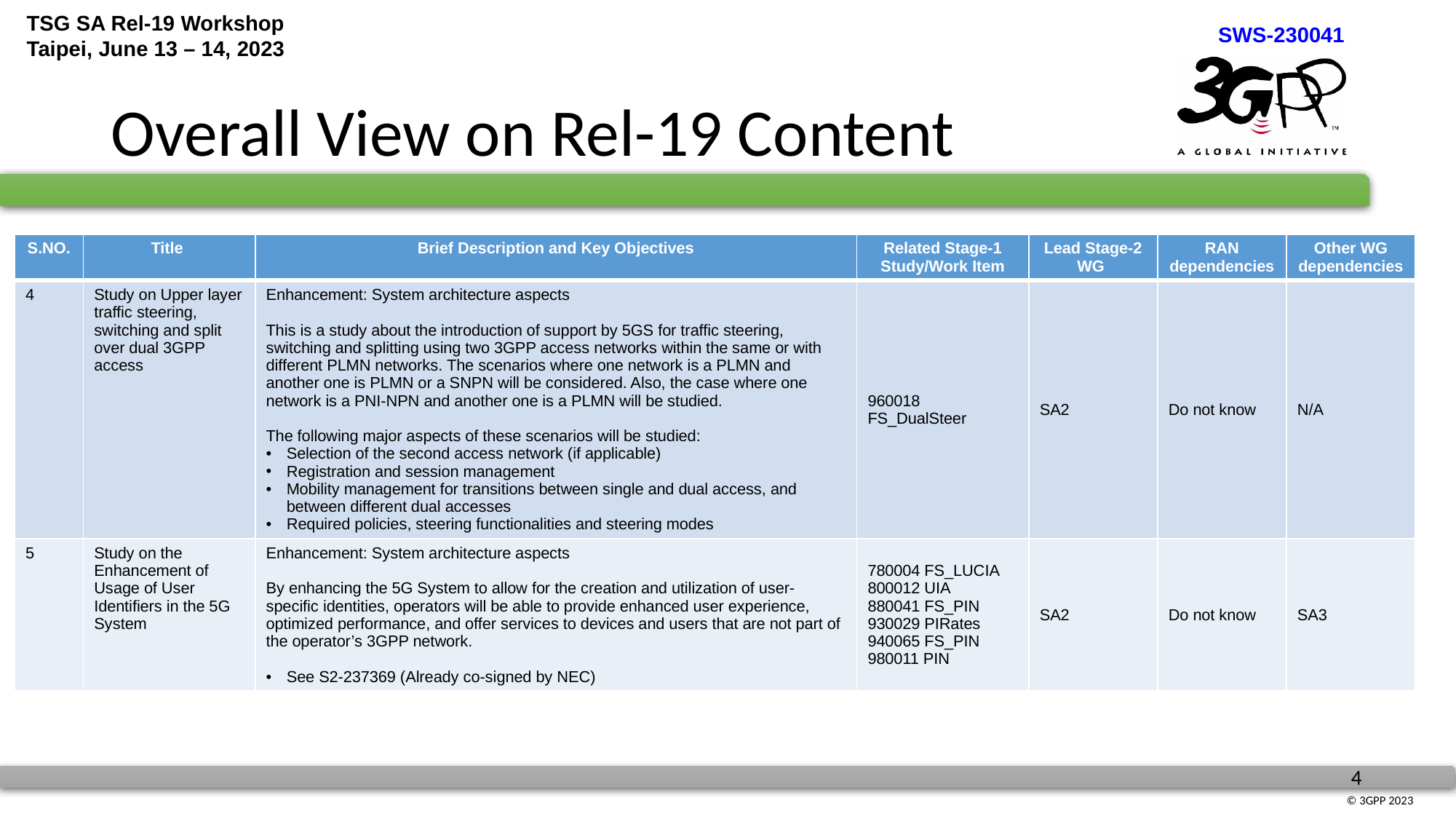

# Overall View on Rel-19 Content
| S.NO. | Title | Brief Description and Key Objectives | Related Stage-1 Study/Work Item | Lead Stage-2 WG | RAN dependencies | Other WG dependencies |
| --- | --- | --- | --- | --- | --- | --- |
| 4 | Study on Upper layer traffic steering, switching and split over dual 3GPP access | Enhancement: System architecture aspects This is a study about the introduction of support by 5GS for traffic steering, switching and splitting using two 3GPP access networks within the same or with different PLMN networks. The scenarios where one network is a PLMN and another one is PLMN or a SNPN will be considered. Also, the case where one network is a PNI-NPN and another one is a PLMN will be studied. The following major aspects of these scenarios will be studied: Selection of the second access network (if applicable) Registration and session management Mobility management for transitions between single and dual access, and between different dual accesses Required policies, steering functionalities and steering modes | 960018 FS\_DualSteer | SA2 | Do not know | N/A |
| 5 | Study on the Enhancement of Usage of User Identifiers in the 5G System | Enhancement: System architecture aspects By enhancing the 5G System to allow for the creation and utilization of user-specific identities, operators will be able to provide enhanced user experience, optimized performance, and offer services to devices and users that are not part of the operator’s 3GPP network. See S2-237369 (Already co-signed by NEC) | 780004 FS\_LUCIA 800012 UIA 880041 FS\_PIN 930029 PIRates 940065 FS\_PIN 980011 PIN | SA2 | Do not know | SA3 |